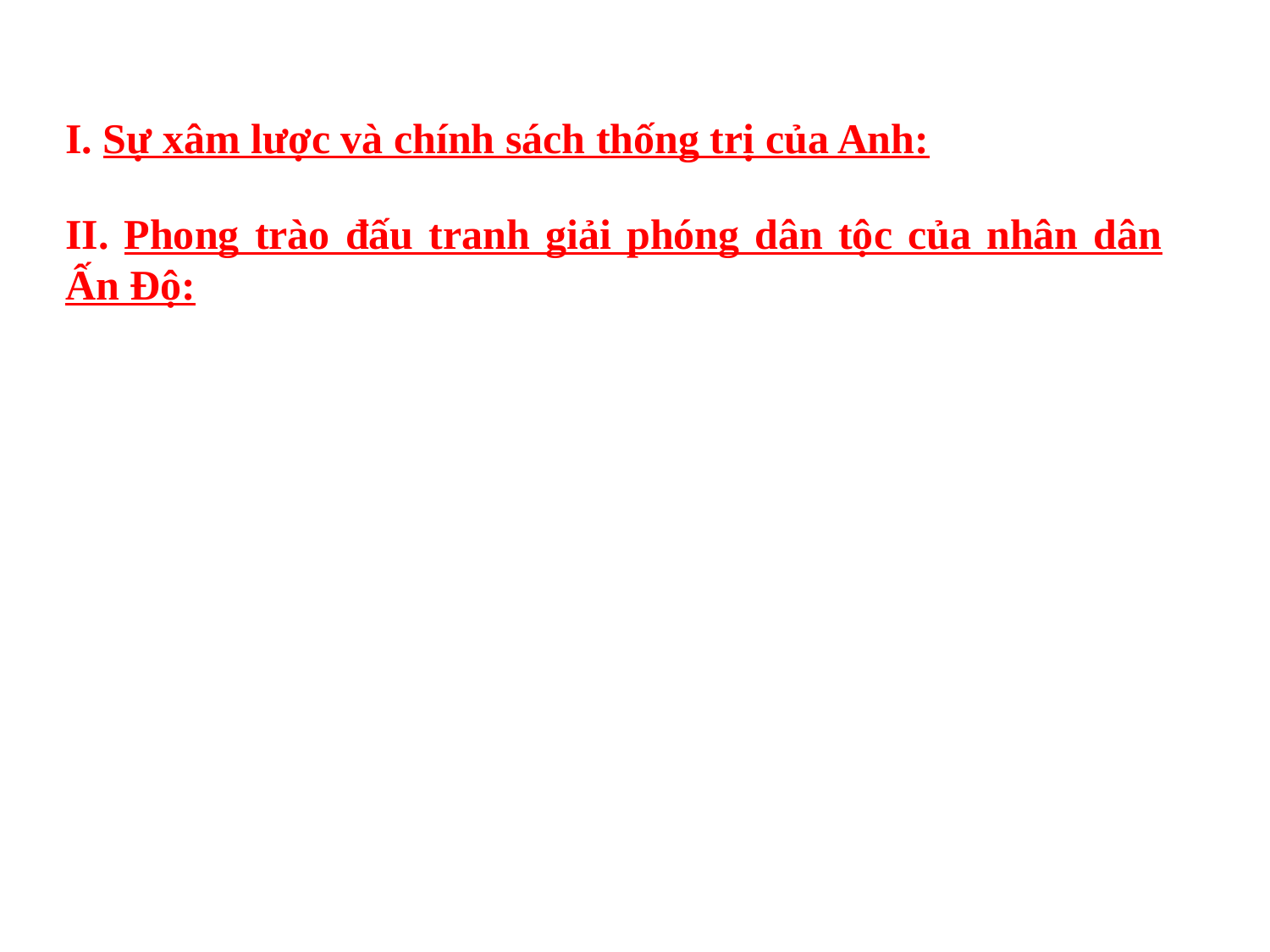

I. Sự xâm lược và chính sách thống trị của Anh:
II. Phong trào đấu tranh giải phóng dân tộc của nhân dân Ấn Độ: